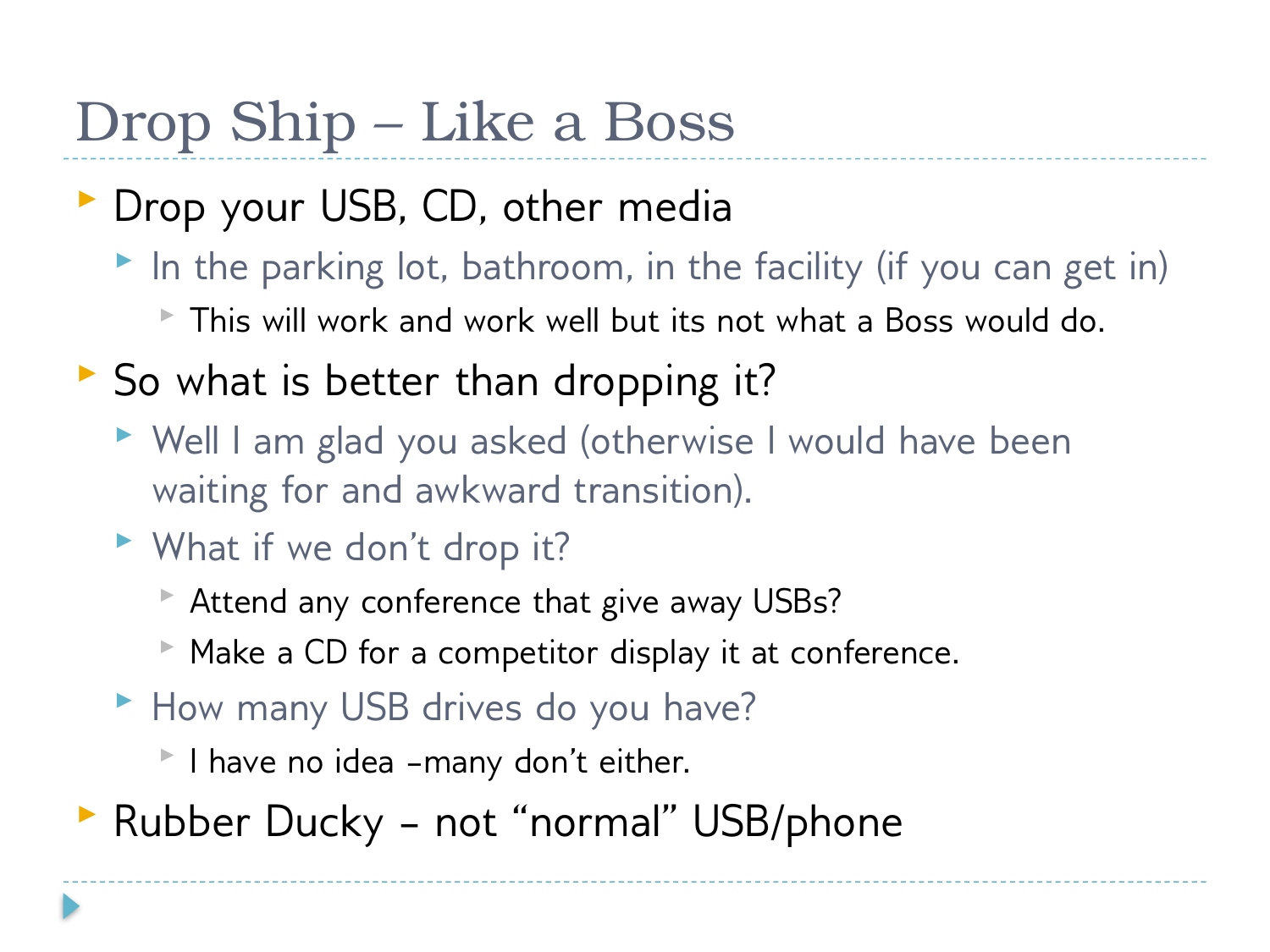

# Drop Ship – Like a Boss
Drop your USB, CD, other media
In the parking lot, bathroom, in the facility (if you can get in)
This will work and work well but its not what a Boss would do.
So what is better than dropping it?
Well I am glad you asked (otherwise I would have been waiting for and awkward transition).
What if we don’t drop it?
Attend any conference that give away USBs?
Make a CD for a competitor display it at conference.
How many USB drives do you have?
I have no idea –many don’t either.
Rubber Ducky – not “normal” USB/phone